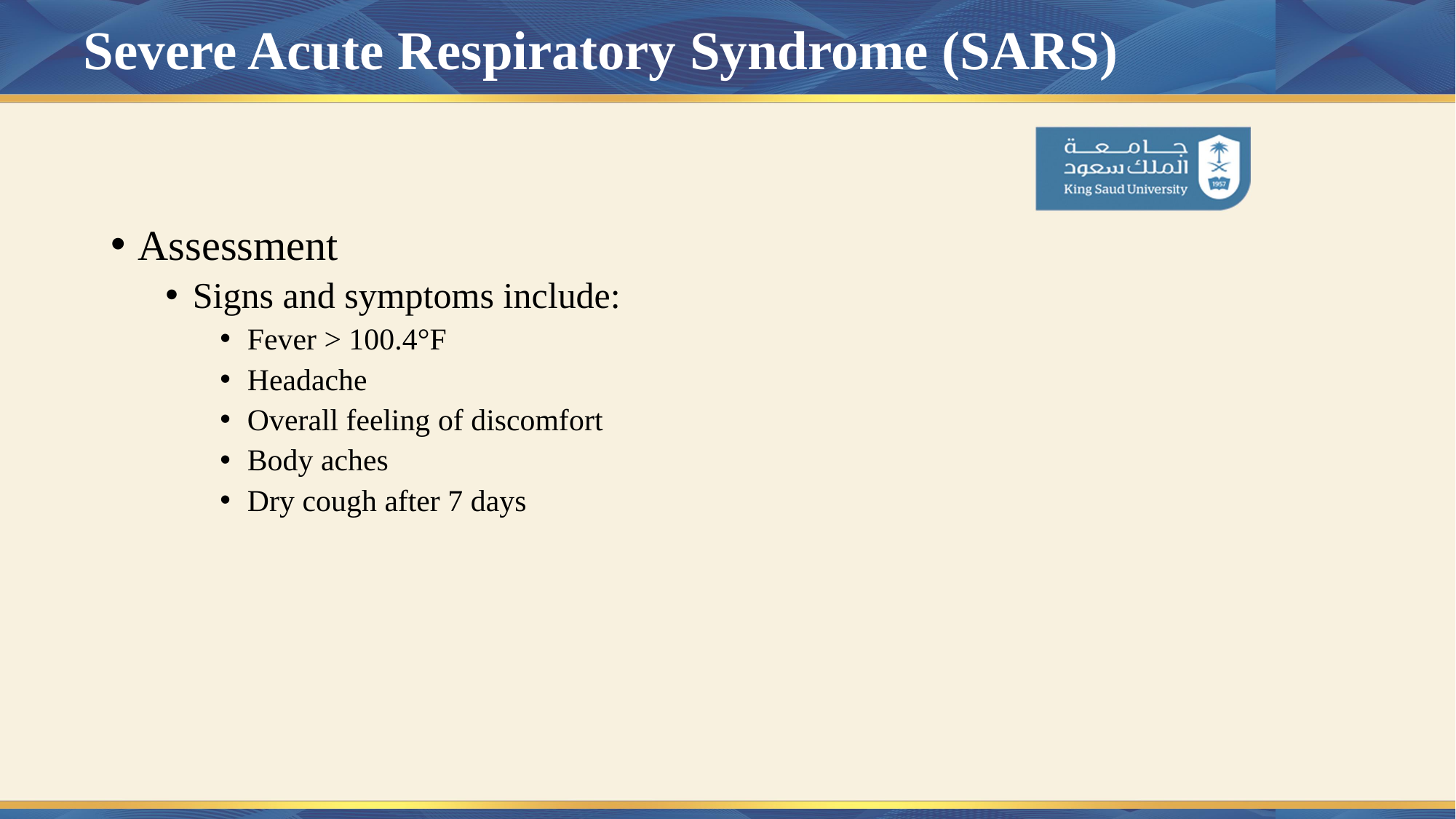

# Severe Acute Respiratory Syndrome (SARS)
Assessment
Signs and symptoms include:
Fever > 100.4°F
Headache
Overall feeling of discomfort
Body aches
Dry cough after 7 days